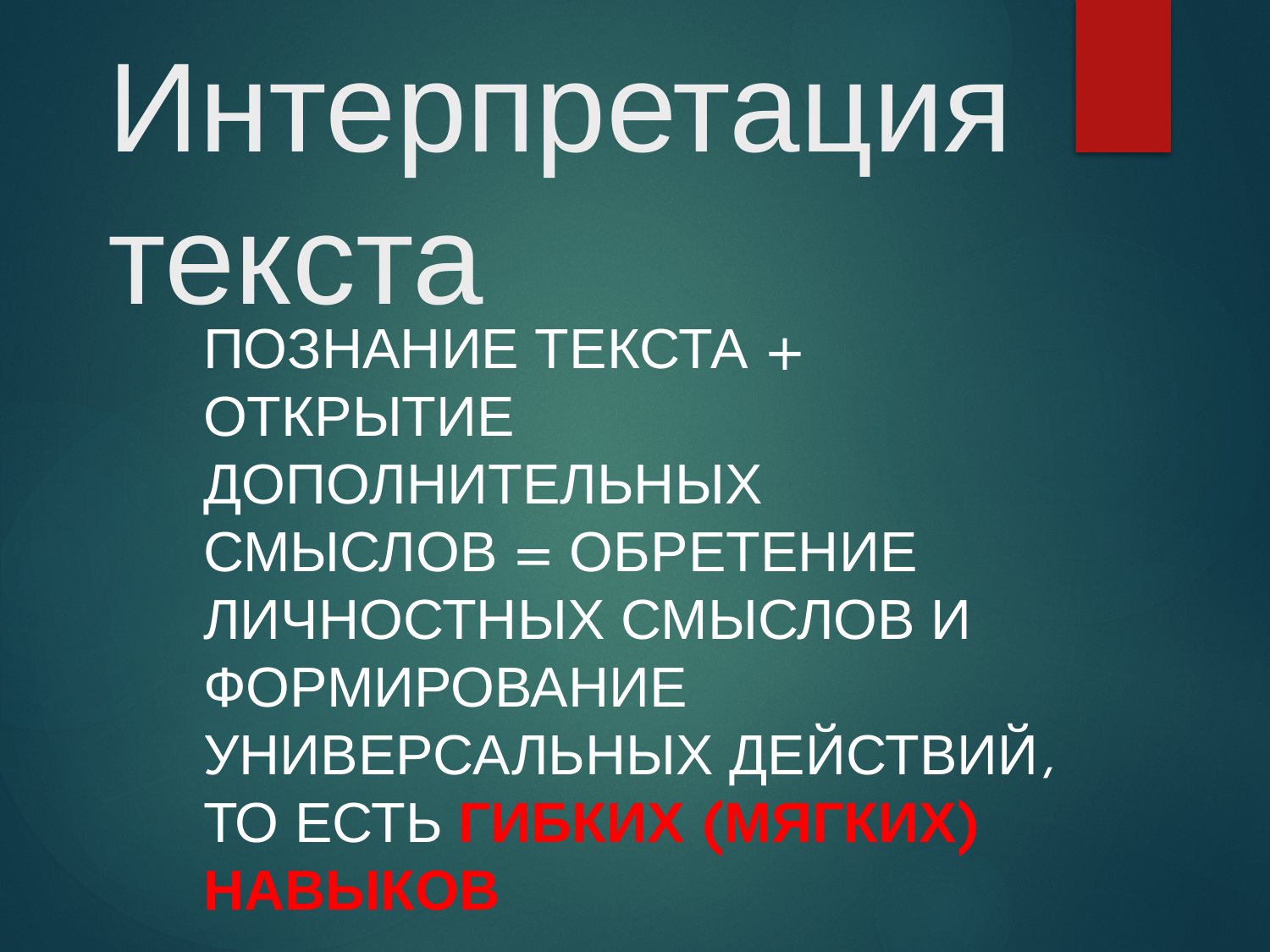

# Интерпретация текста
Познание текста + открытие дополнительных смыслов = обретение личностных смыслов и формирование универсальных действий, то есть гибких (мягких) навыков